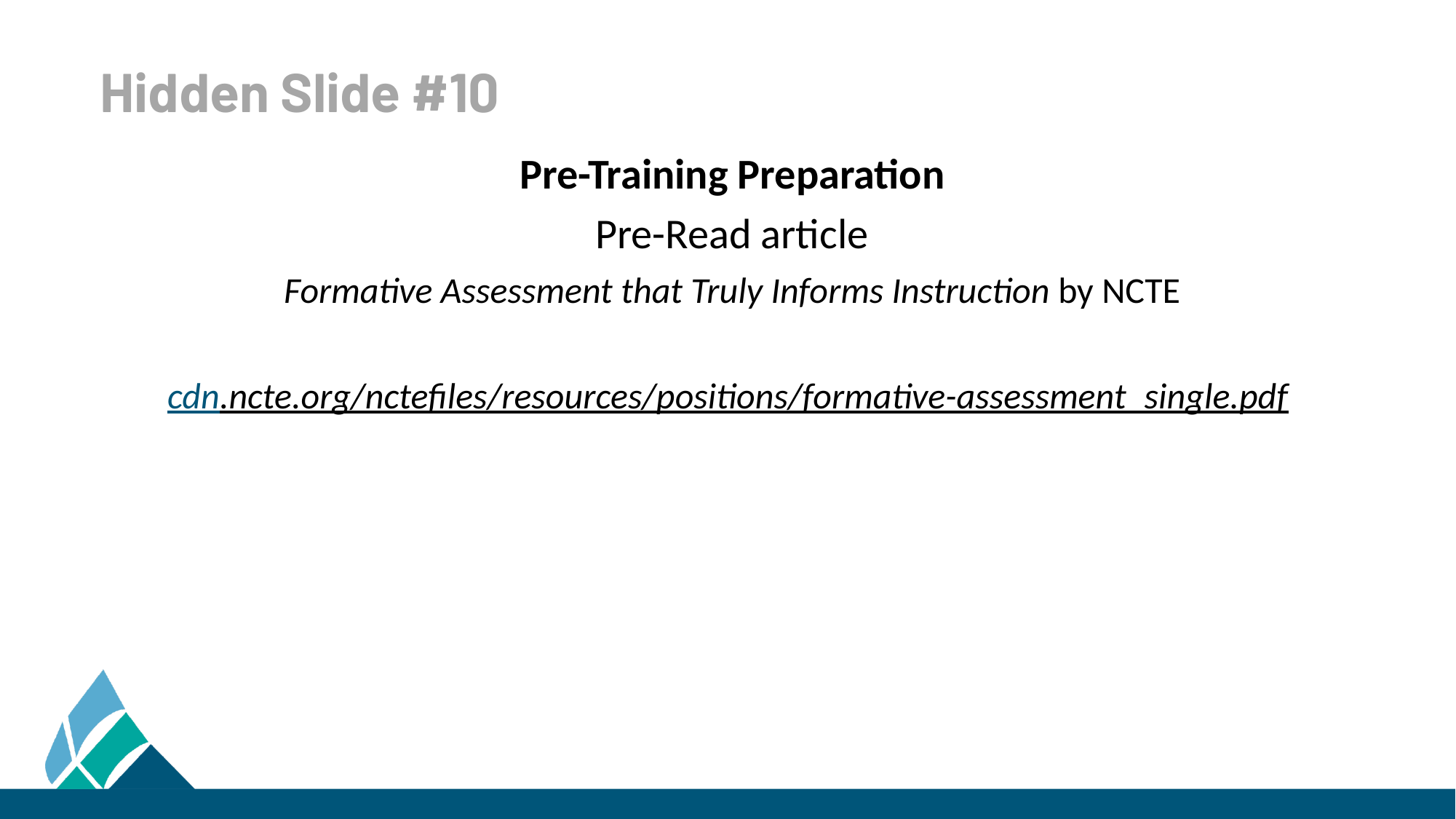

# Hidden Slide #10
Pre-Training Preparation
Pre-Read article
Formative Assessment that Truly Informs Instruction by NCTE

cdn.ncte.org/nctefiles/resources/positions/formative-assessment_single.pdf